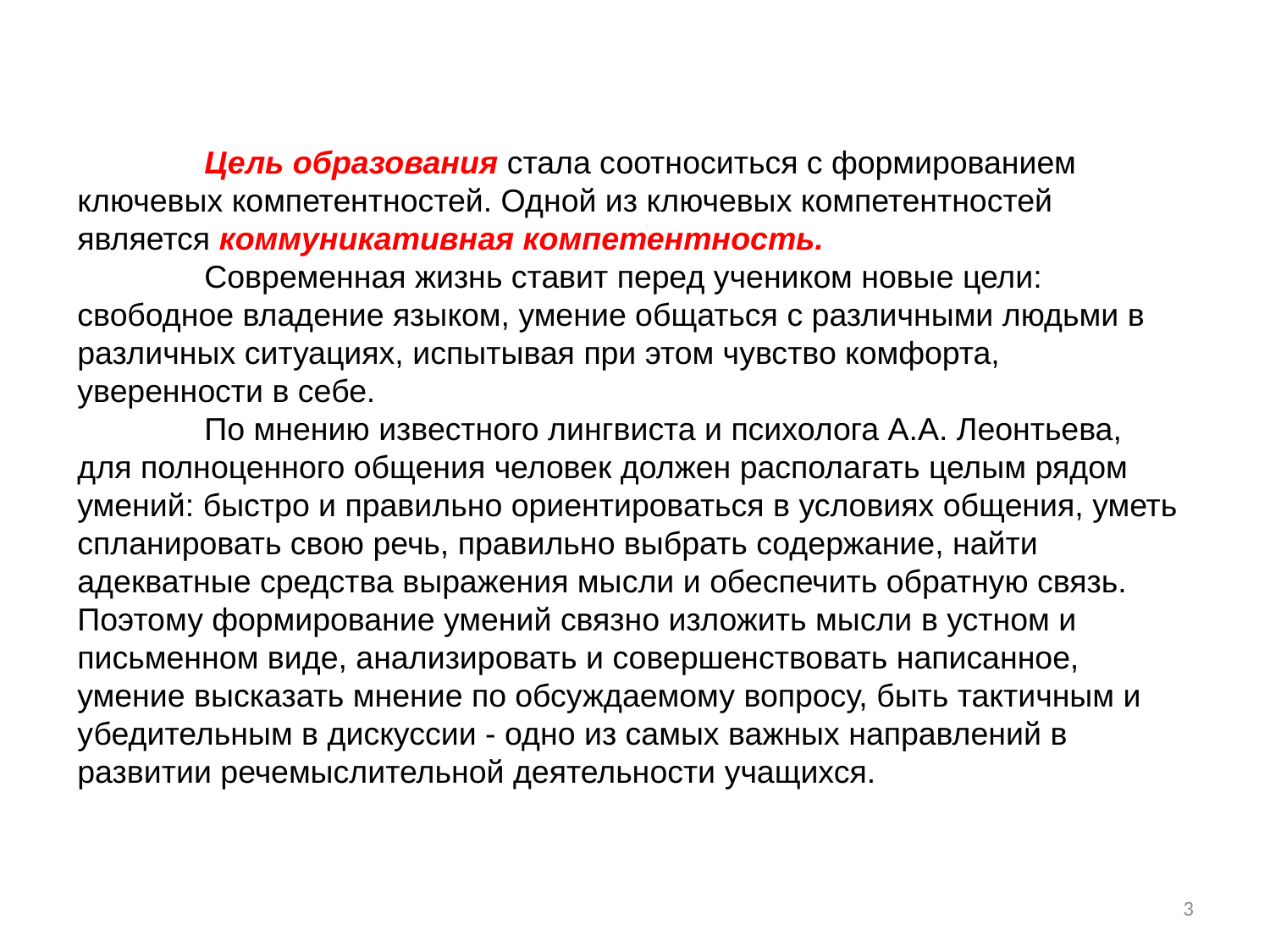

Цель образования стала соотноситься с формированием ключевых компетентностей. Одной из ключевых компетентностей является коммуникативная компетентность. 
	Современная жизнь ставит перед учеником новые цели: свободное владение языком, умение общаться с различными людьми в различных ситуациях, испытывая при этом чувство комфорта, уверенности в себе. 
	По мнению известного лингвиста и психолога А.А. Леонтьева, для полноценного общения человек должен располагать целым рядом умений: быстро и правильно ориентироваться в условиях общения, уметь спланировать свою речь, правильно выбрать содержание, найти адекватные средства выражения мысли и обеспечить обратную связь.
Поэтому формирование умений связно изложить мысли в устном и письменном виде, анализировать и совершенствовать написанное, умение высказать мнение по обсуждаемому вопросу, быть тактичным и убедительным в дискуссии - одно из самых важных направлений в развитии речемыслительной деятельности учащихся.
3